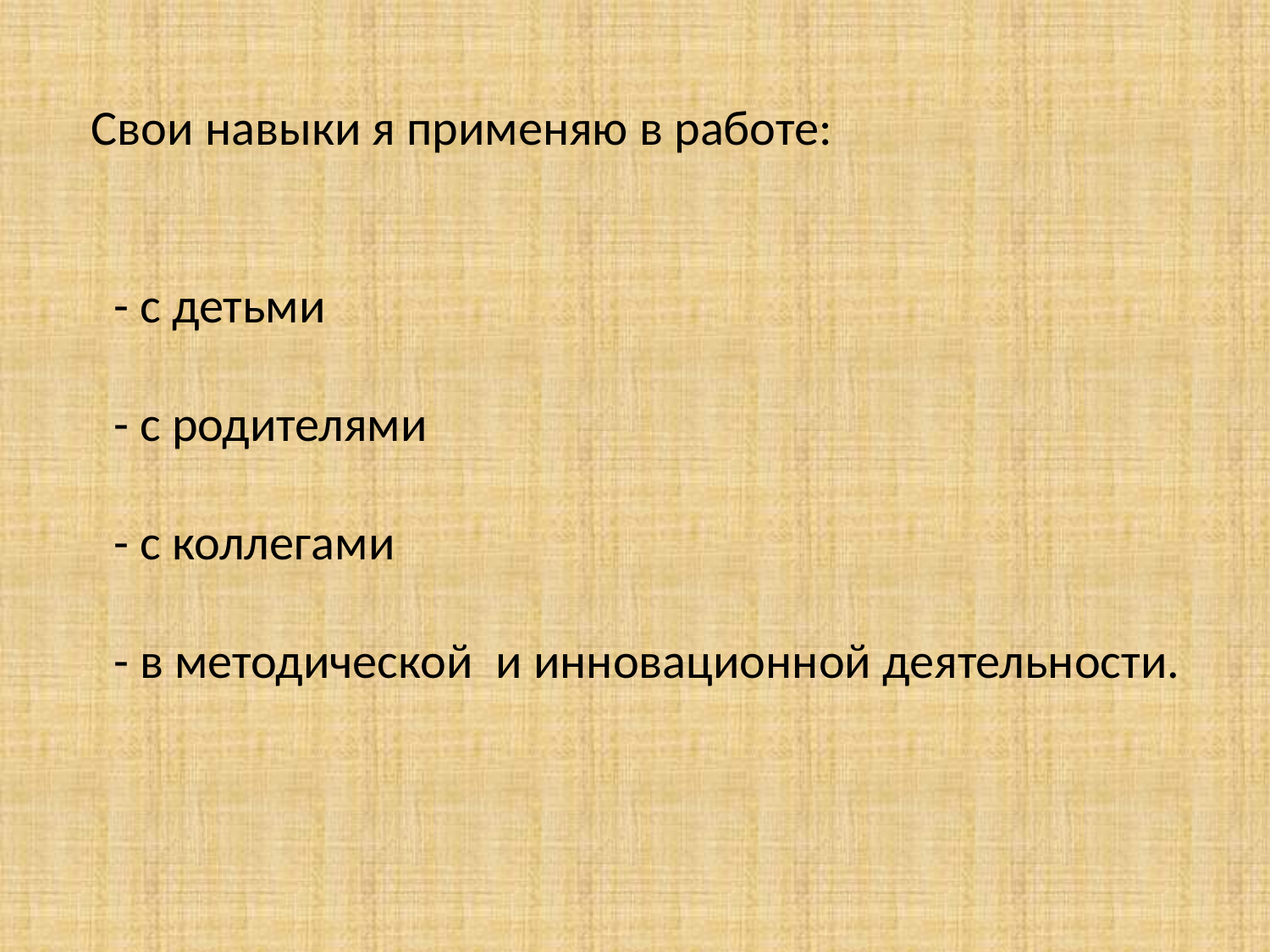

Свои навыки я применяю в работе:

         - с детьми
         - с родителями
         - с коллегами
         - в методической  и инновационной деятельности.